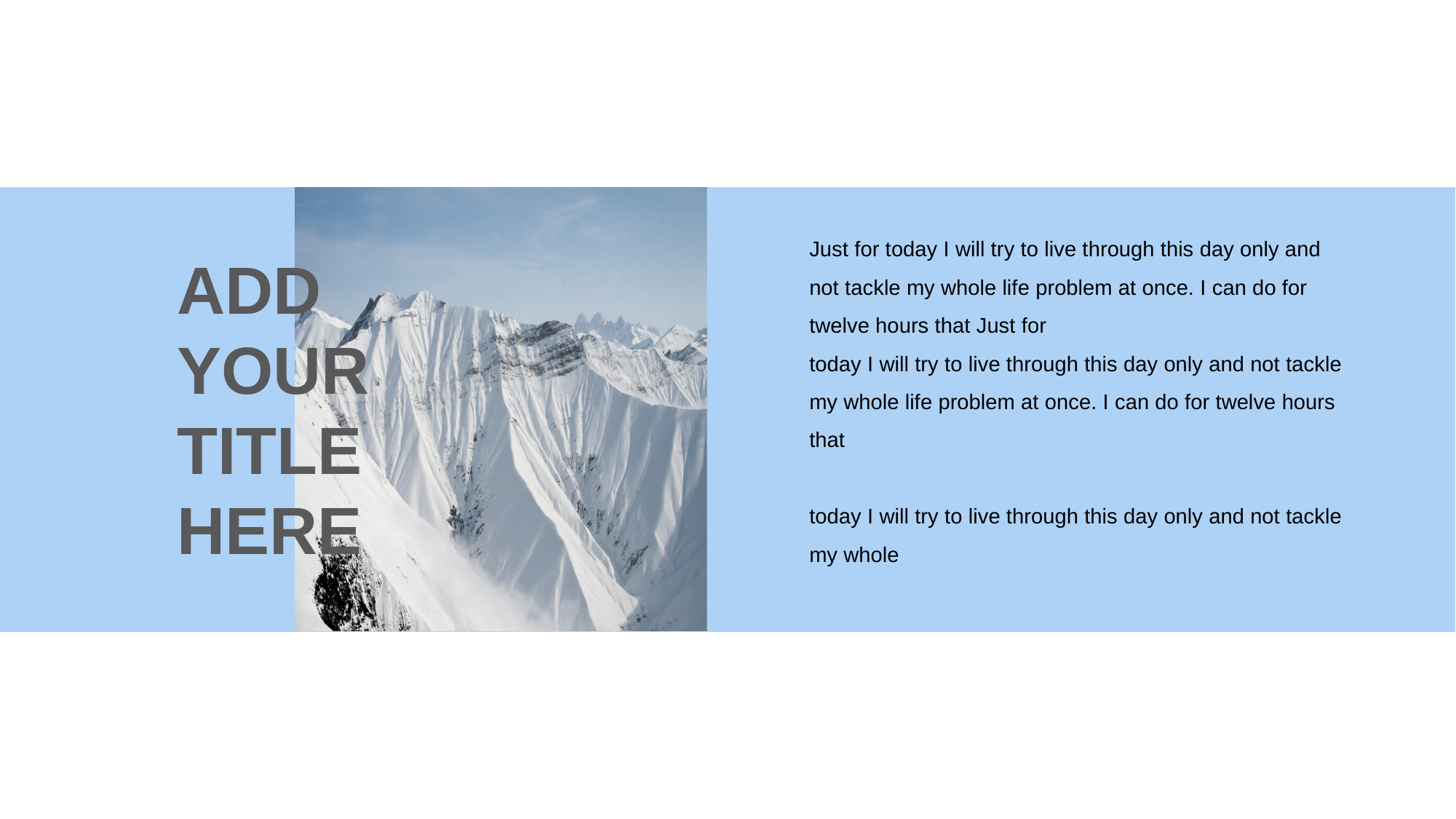

Just for today I will try to live through this day only and not tackle my whole life problem at once. I can do for twelve hours that Just for
today I will try to live through this day only and not tackle my whole life problem at once. I can do for twelve hours that

today I will try to live through this day only and not tackle my whole

ADD YOUR TITLE HERE